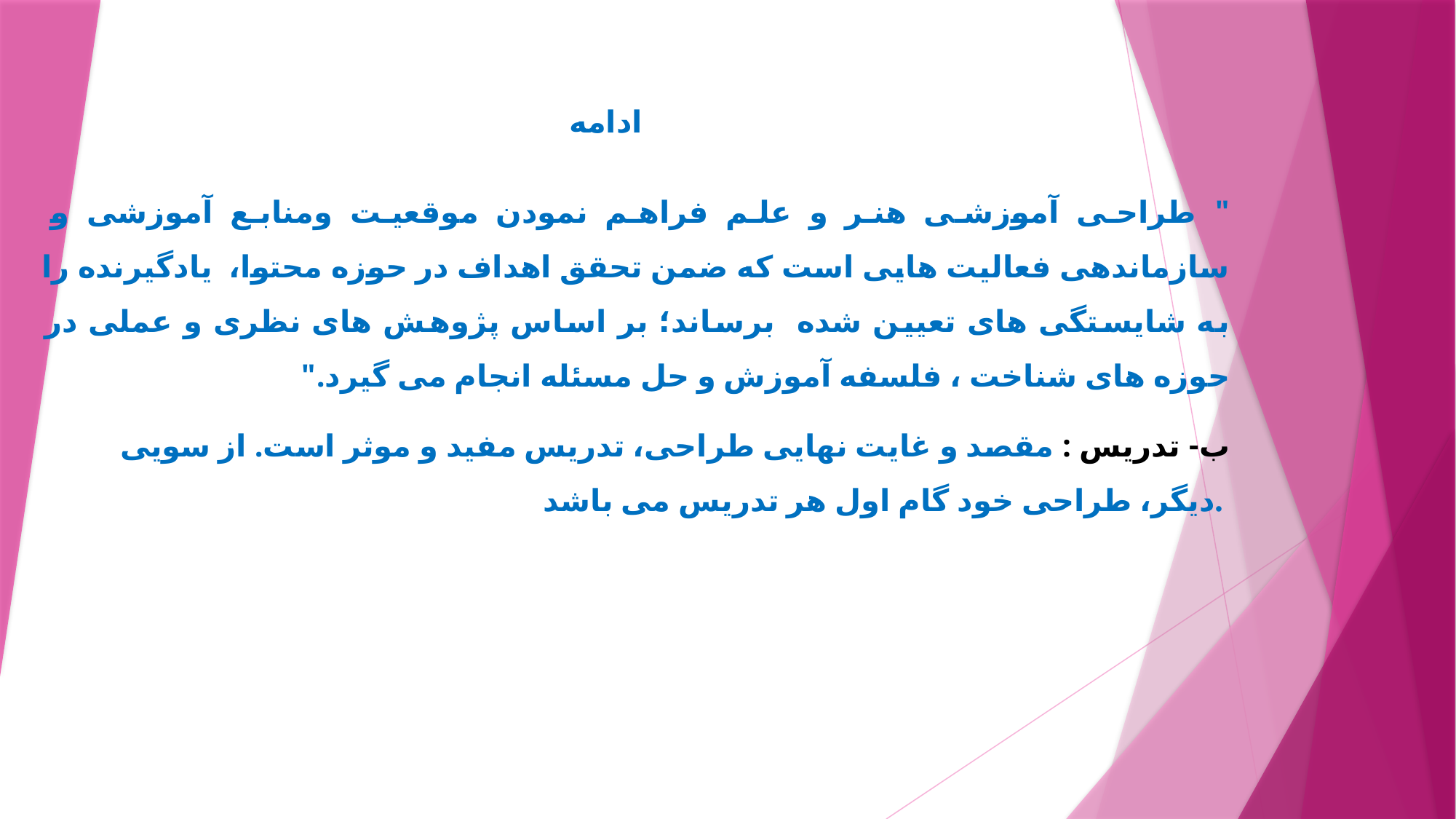

# ادامه
" طراحی آموزشی هنر و علم فراهم نمودن موقعیت ومنابع آموزشی و سازماندهی فعالیت هایی است که ضمن تحقق اهداف در حوزه محتوا،  یادگیرنده را به شایستگی های تعیین شده  برساند؛ بر اساس پژوهش های نظری و عملی در حوزه های شناخت ، فلسفه آموزش و حل مسئله انجام می گیرد."
ب- تدریس : مقصد و غایت نهایی طراحی، تدریس مفید و موثر است. از سویی دیگر، طراحی خود گام اول هر تدریس می باشد.